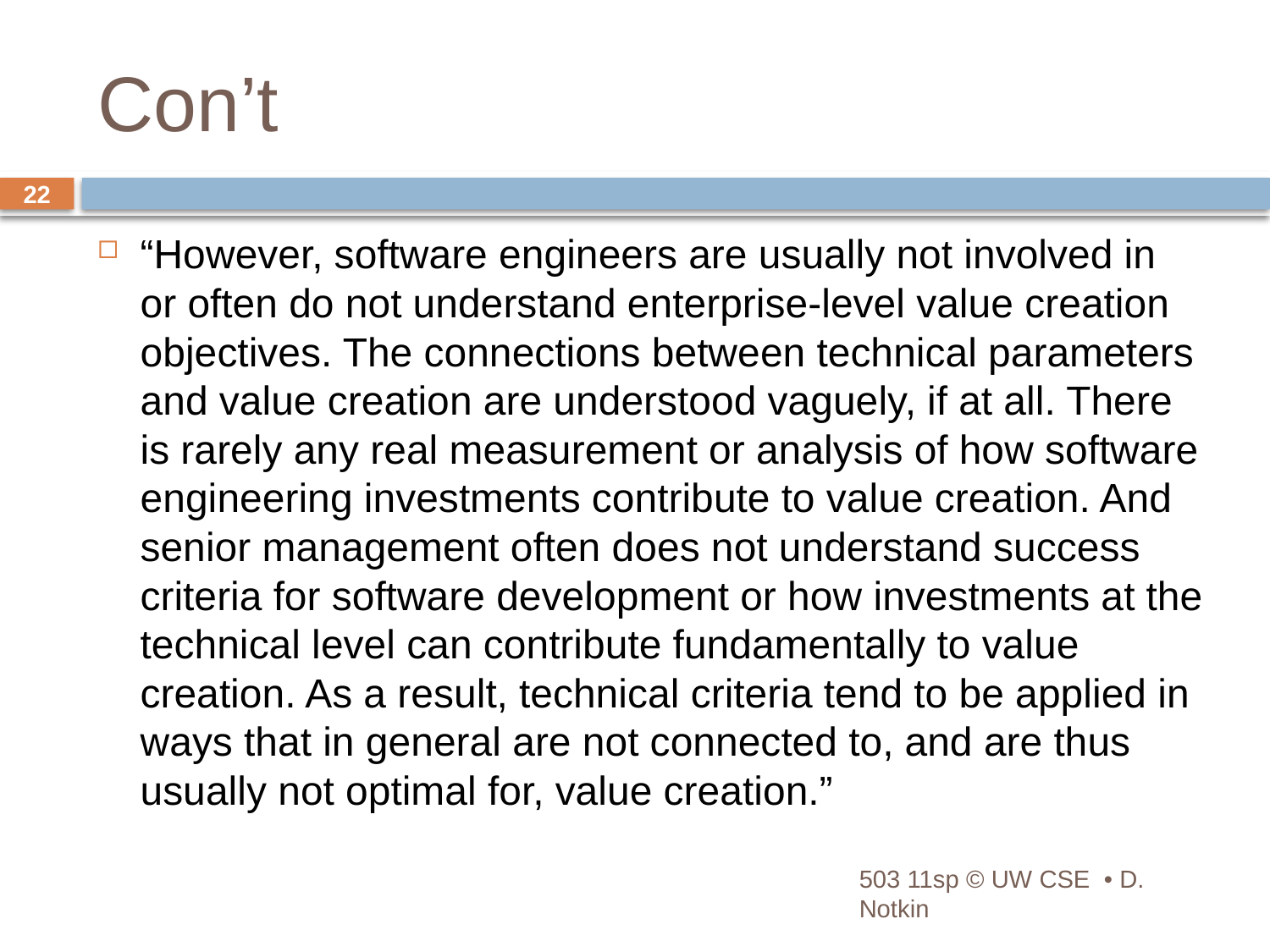

# Con’t
22
“However, software engineers are usually not involved in or often do not understand enterprise-level value creation objectives. The connections between technical parameters and value creation are understood vaguely, if at all. There is rarely any real measurement or analysis of how software engineering investments contribute to value creation. And senior management often does not understand success criteria for software development or how investments at the technical level can contribute fundamentally to value creation. As a result, technical criteria tend to be applied in ways that in general are not connected to, and are thus usually not optimal for, value creation.”
503 11sp © UW CSE  • D. Notkin